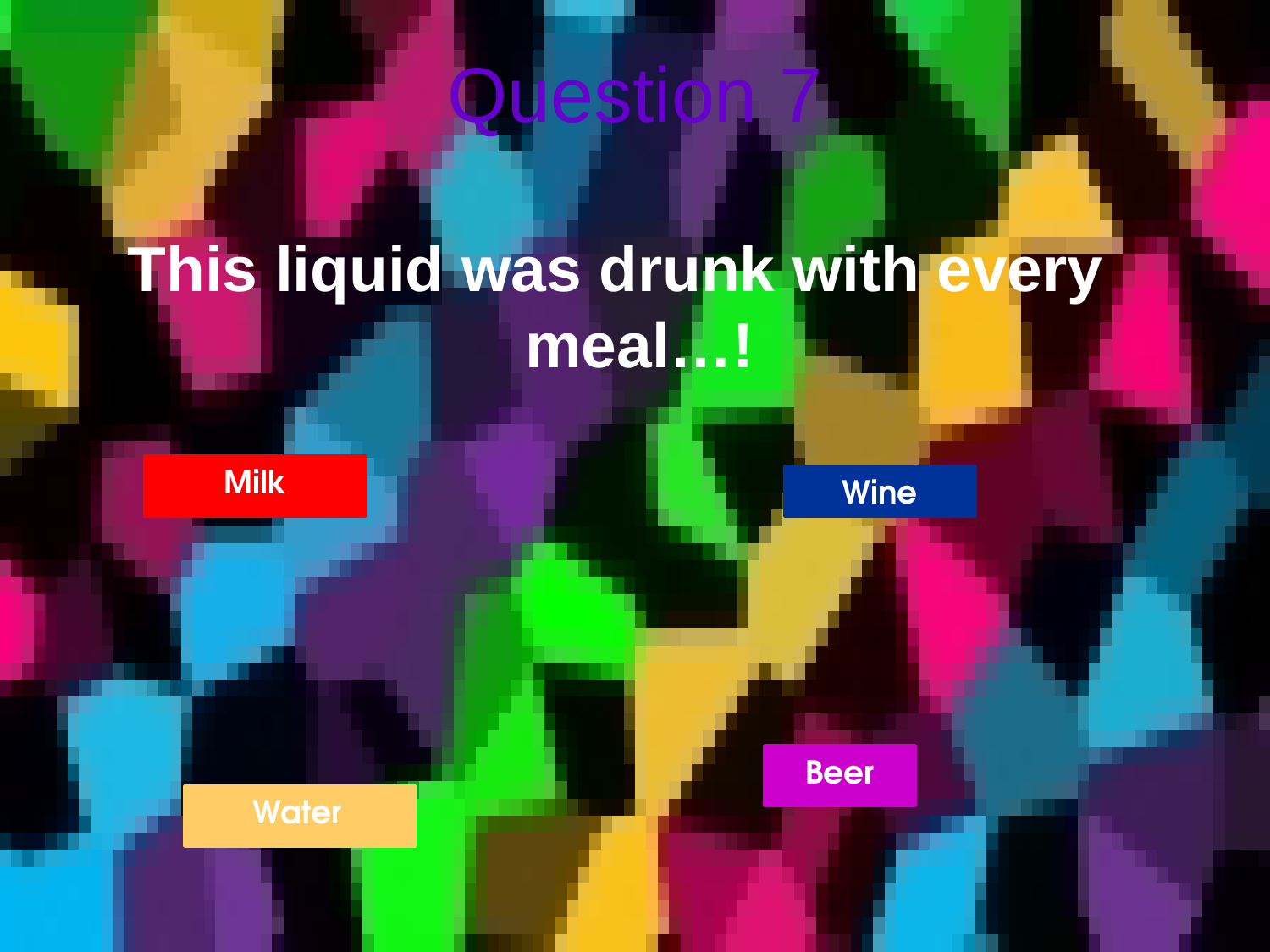

Question 7
This liquid was drunk with every meal…!

Milk

Wine

Beer

Water